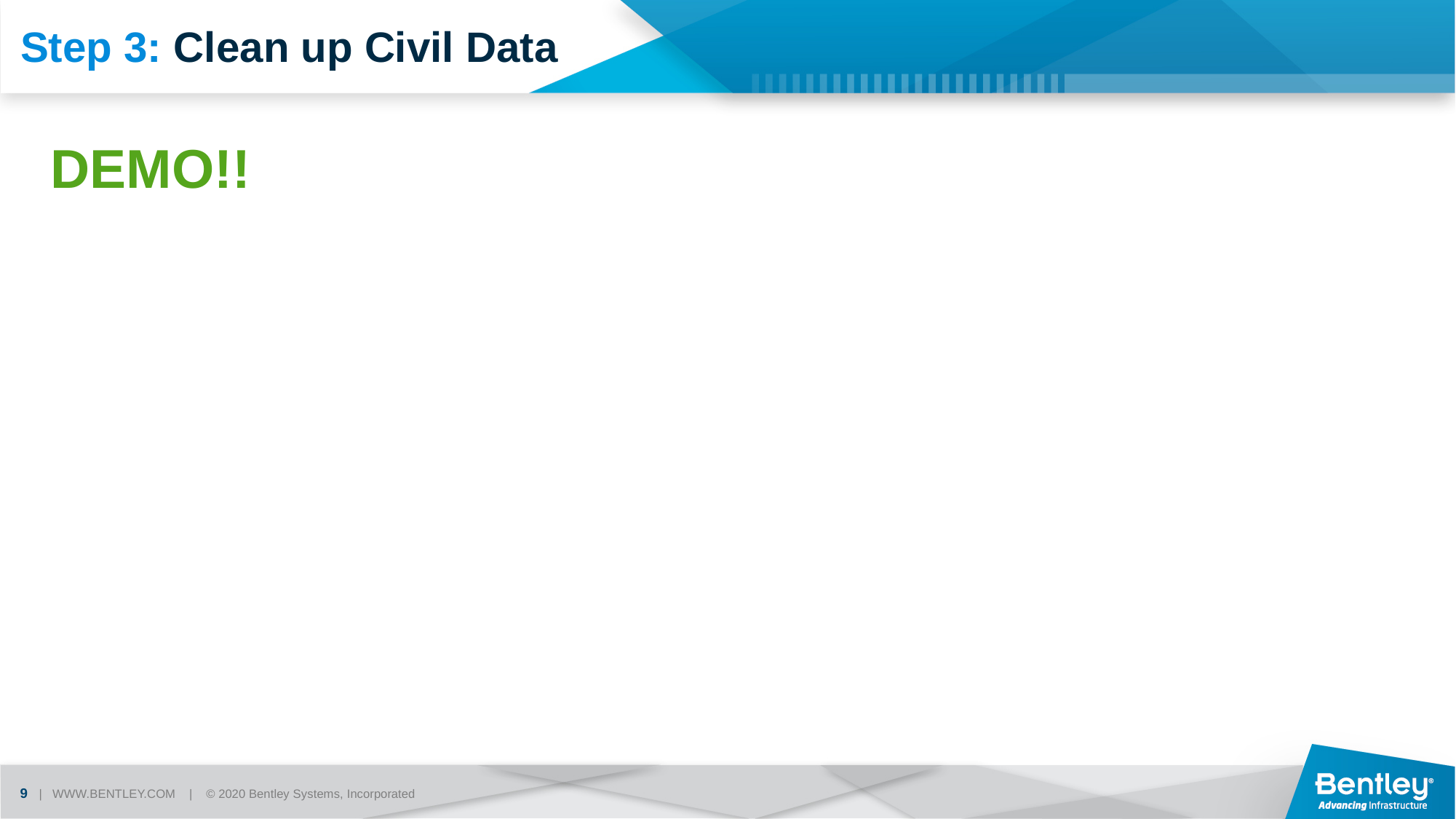

Step 3: Clean up Civil Data
DEMO!!